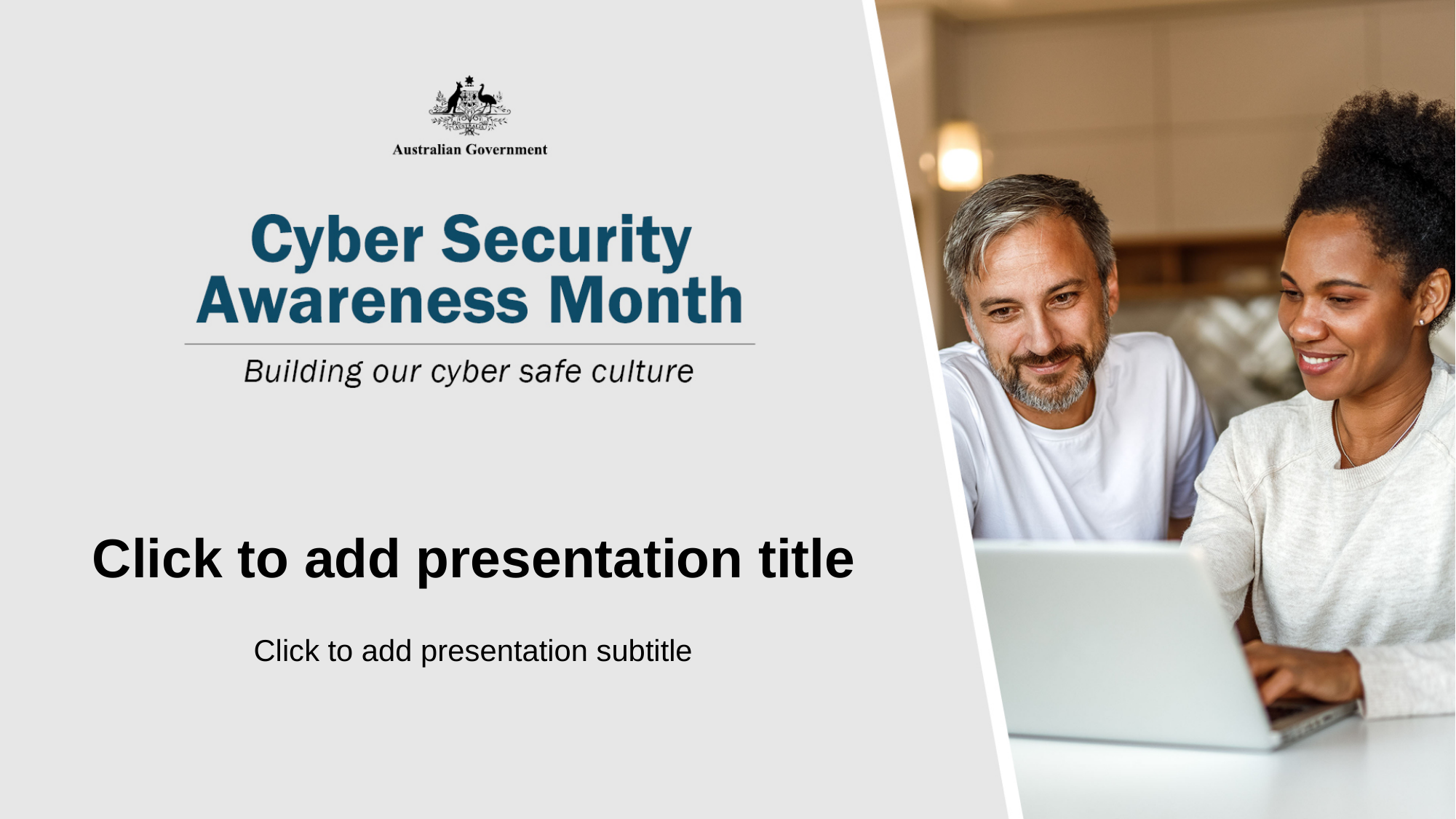

# Click to add presentation title
Click to add presentation subtitle